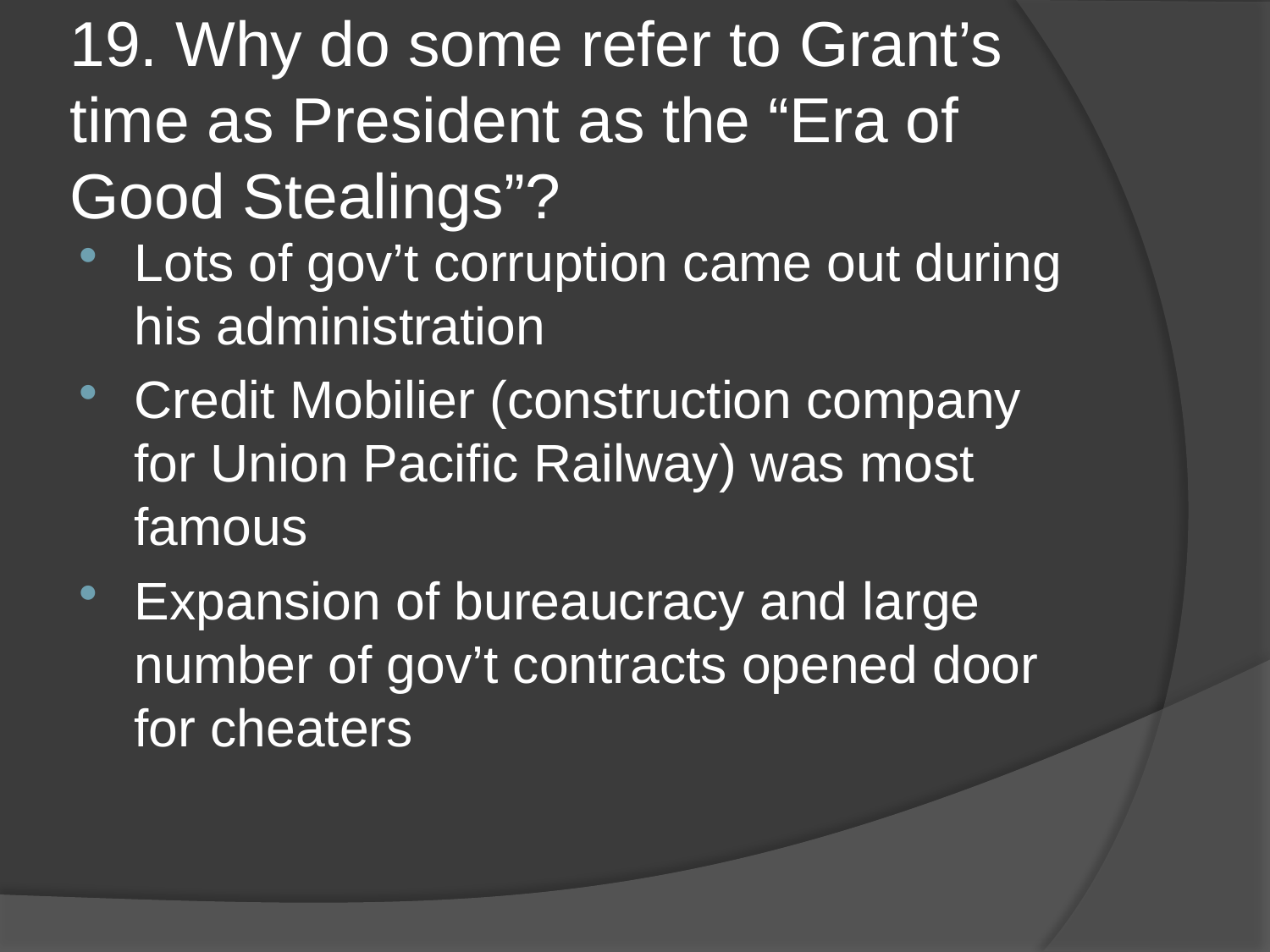

# 19. Why do some refer to Grant’s time as President as the “Era of Good Stealings”?
Lots of gov’t corruption came out during his administration
Credit Mobilier (construction company for Union Pacific Railway) was most famous
Expansion of bureaucracy and large number of gov’t contracts opened door for cheaters